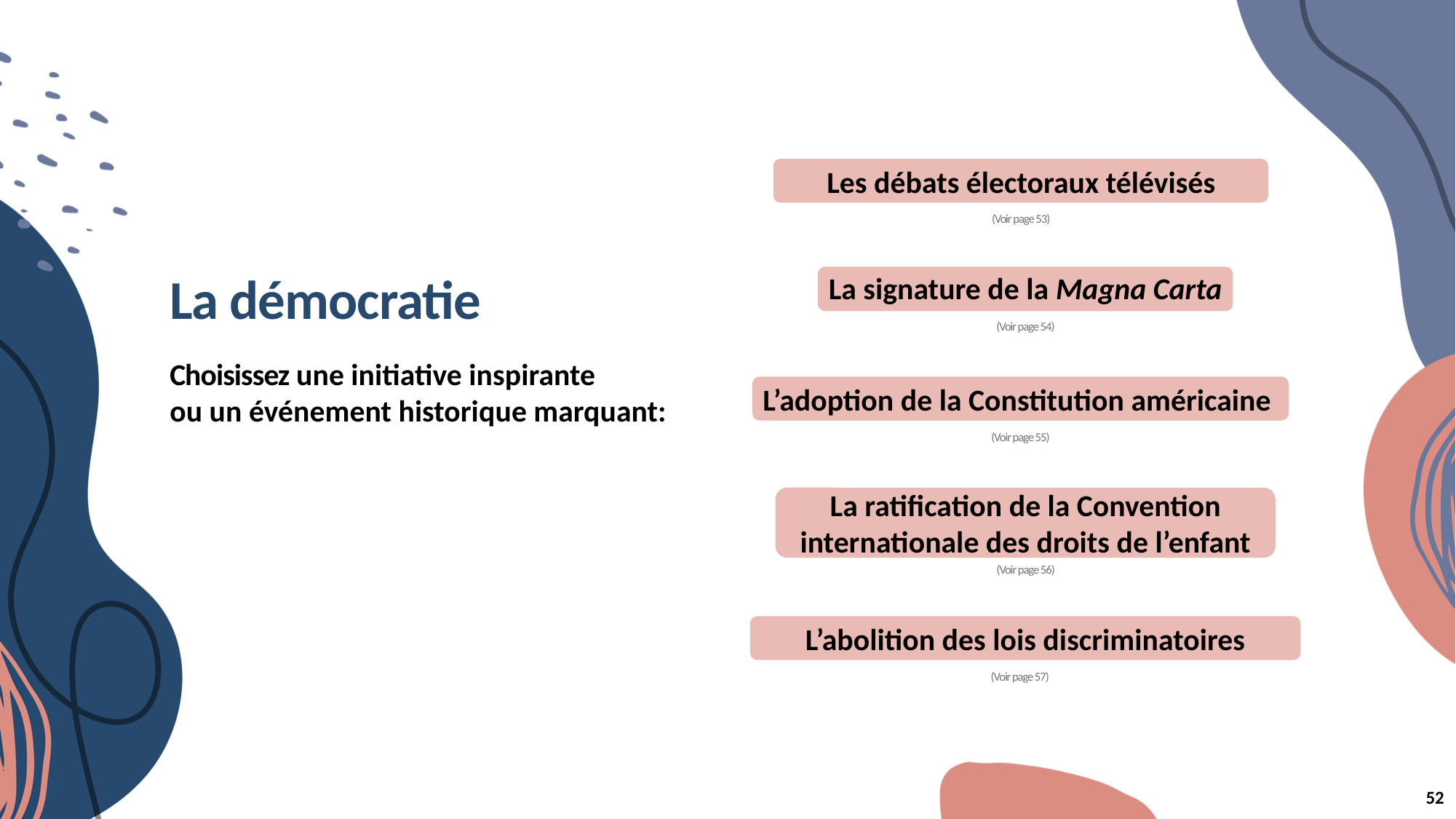

Les débats électoraux télévisés

(Voir page 53)
La démocratie
La signature de la Magna Carta

(Voir page 54)
Choisissez une initiative inspirante
ou un événement historique marquant:
L’adoption de la Constitution américaine

(Voir page 55)
La ratification de la Convention internationale des droits de l’enfant

(Voir page 56)
L’abolition des lois discriminatoires

(Voir page 57)
52